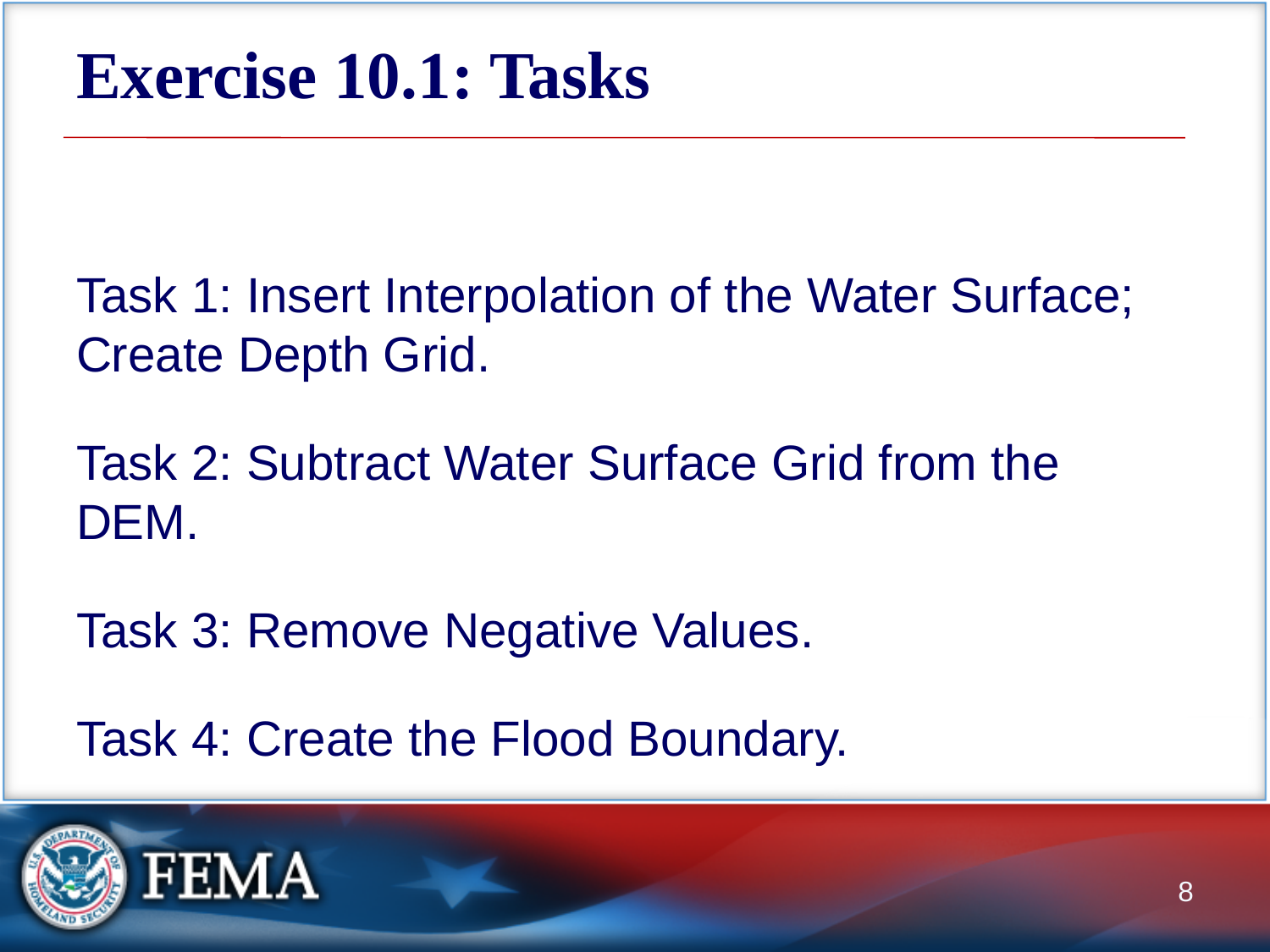

# Exercise 10.1: Tasks

Task 1: Insert Interpolation of the Water Surface; Create Depth Grid.
Task 2: Subtract Water Surface Grid from the DEM.
Task 3: Remove Negative Values.
Task 4: Create the Flood Boundary.
8